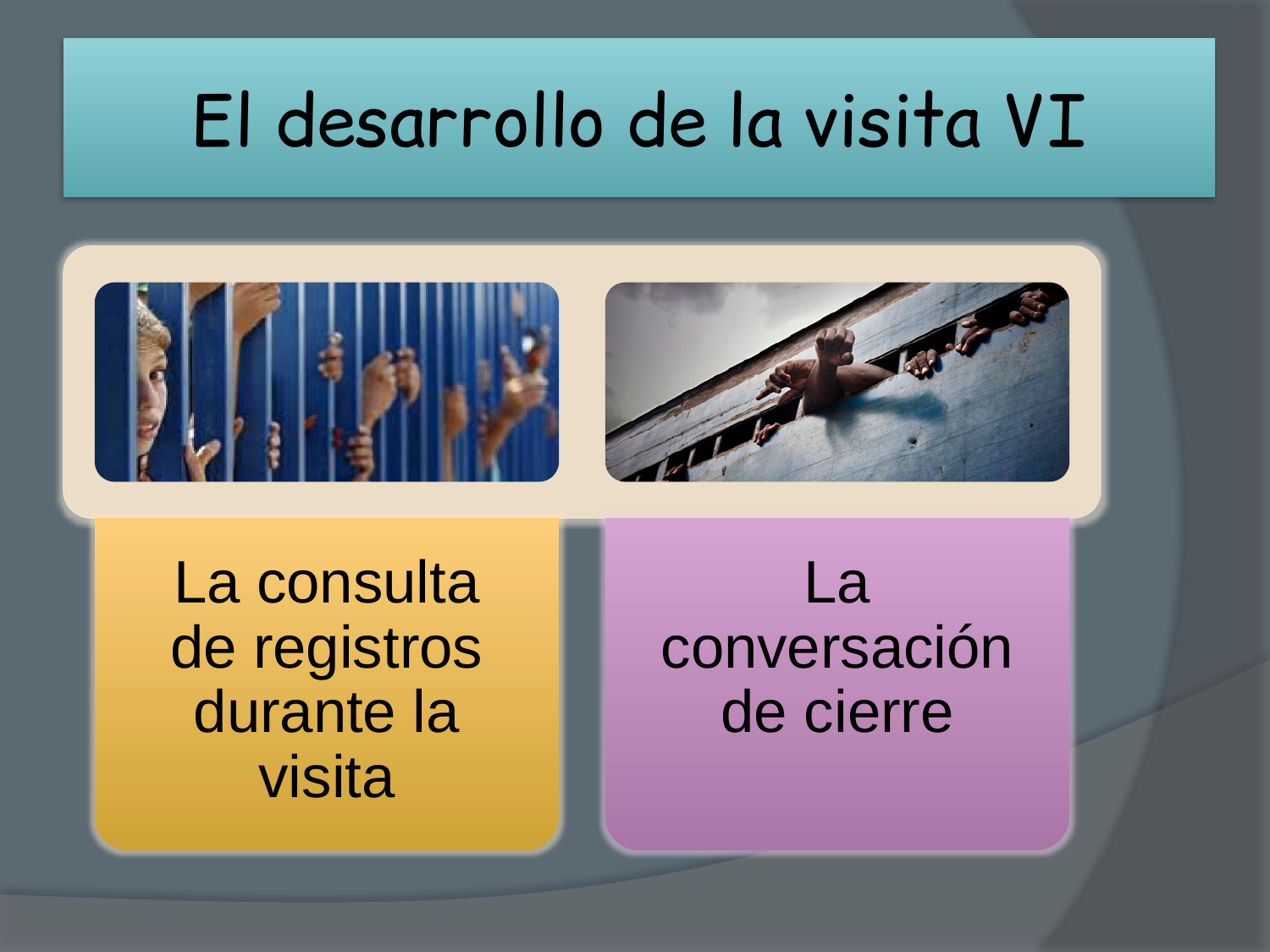

# El desarrollo de la visita VI
La consulta de registros durante la visita
La conversación de cierre